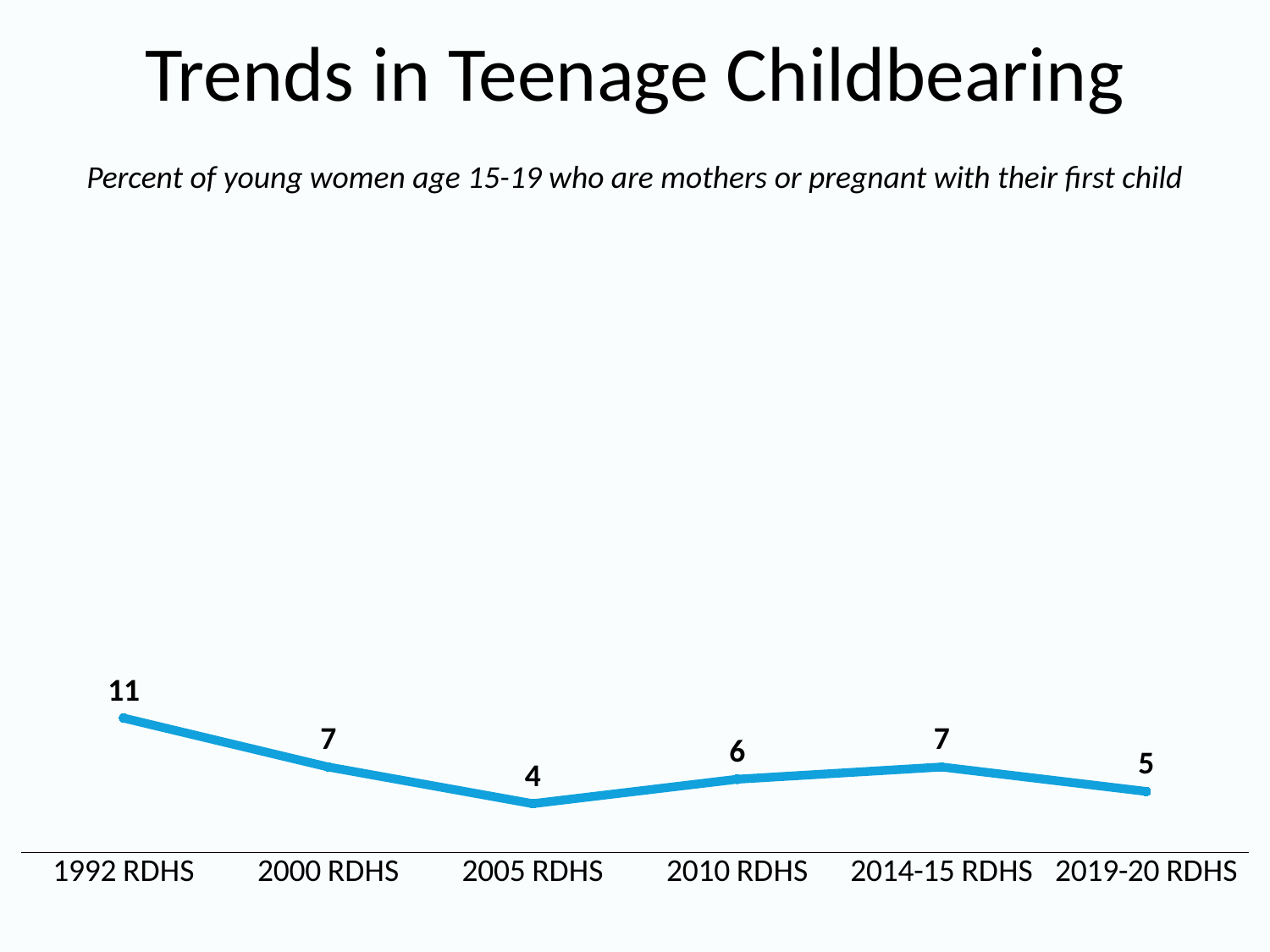

# Trends in Teenage Childbearing
Percent of young women age 15-19 who are mothers or pregnant with their first child

### Chart

| Category | Series 1 |
|---|---|
| 1992 RDHS | 11.0 |
| 2000 RDHS | 7.0 |
| 2005 RDHS | 4.0 |
| 2010 RDHS | 6.0 |
| 2014-15 RDHS | 7.0 |
| 2019-20 RDHS | 5.0 |